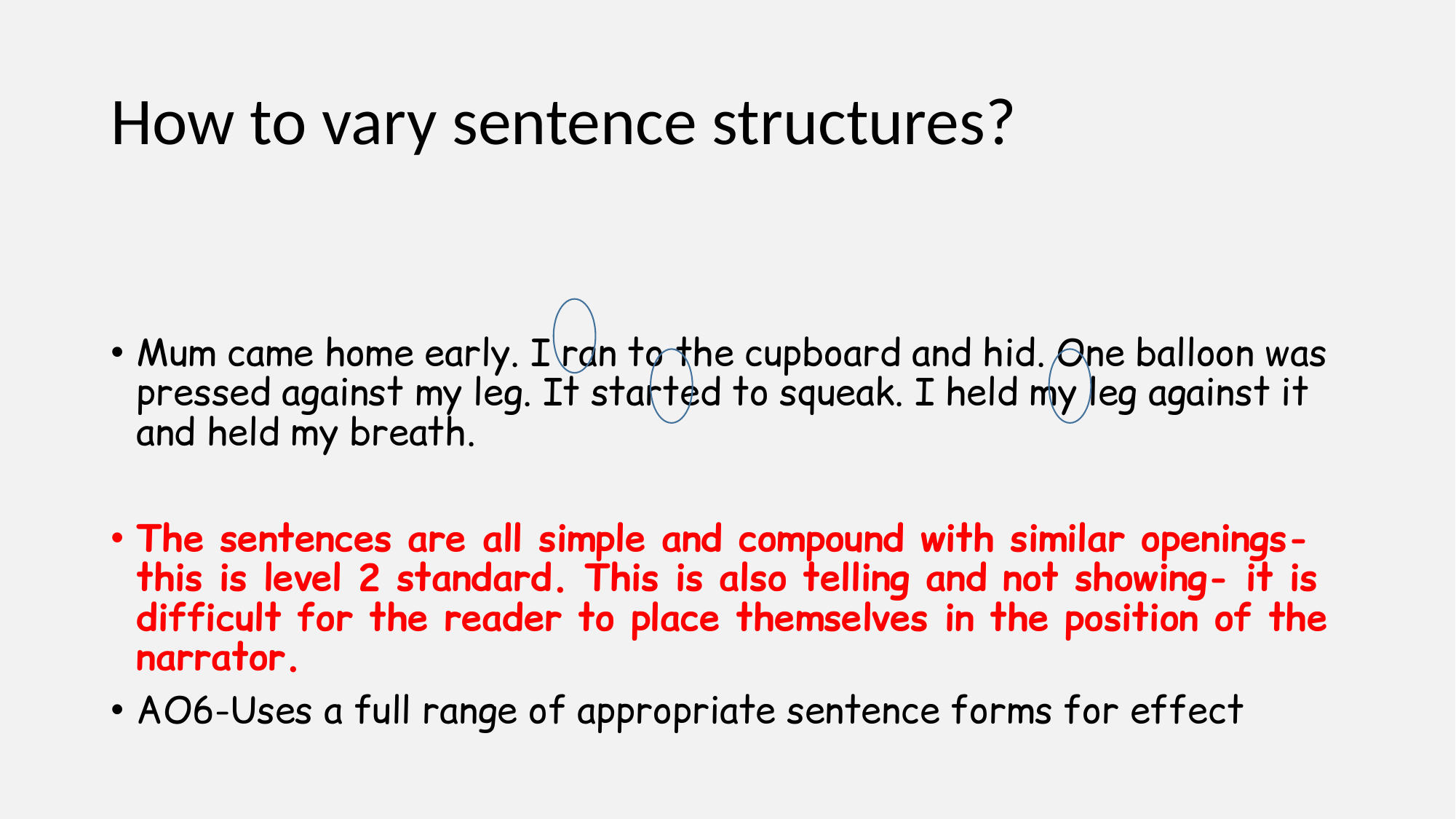

# How to vary sentence structures?

Mum came home early. I ran to the cupboard and hid. One balloon was pressed against my leg. It started to squeak. I held my leg against it and held my breath.

The sentences are all simple and compound with similar openings- this is level 2 standard. This is also telling and not showing- it is difficult for the reader to place themselves in the position of the narrator.
AO6-Uses a full range of appropriate sentence forms for effect